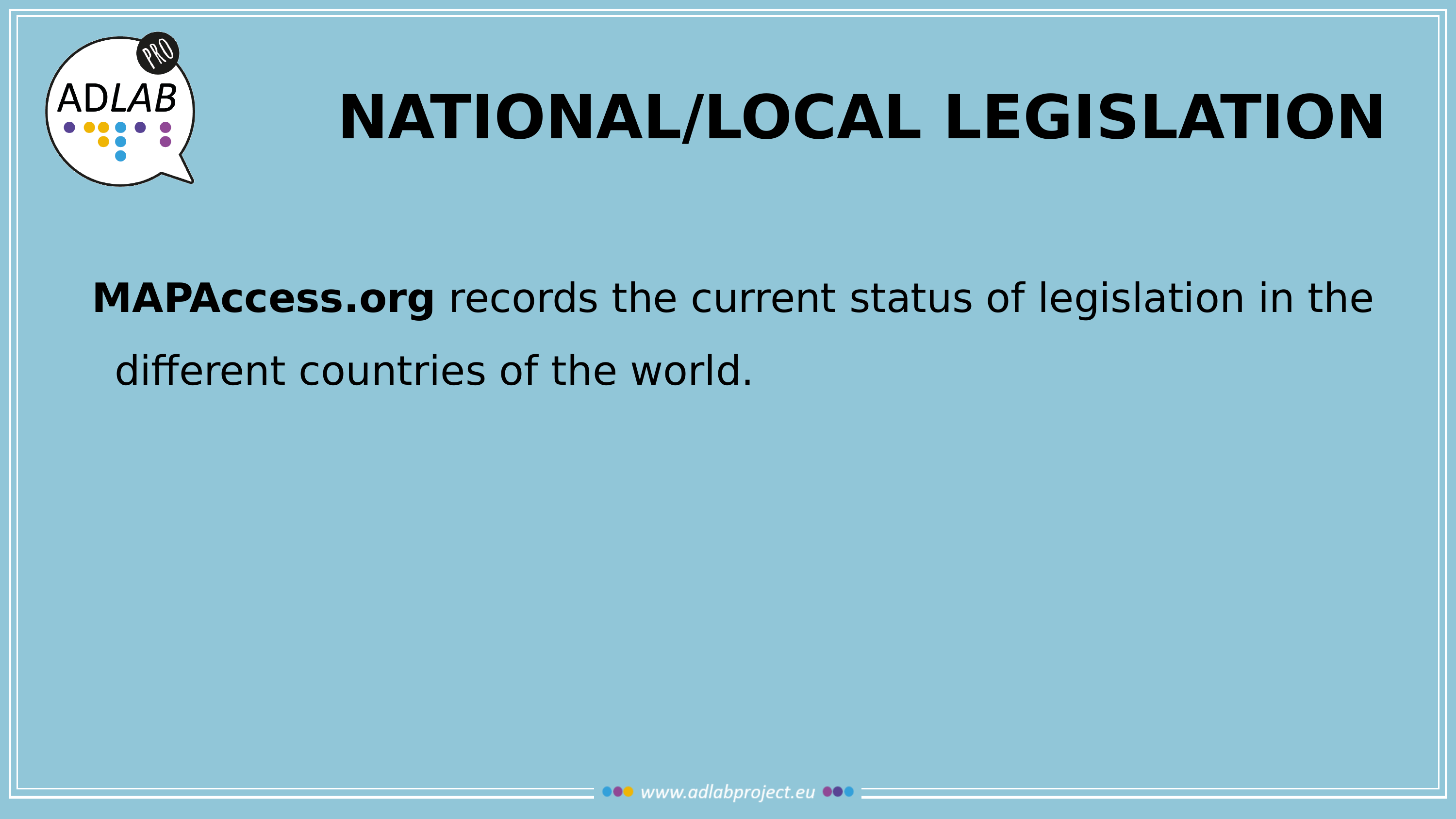

# NATIONAL/LOCAL LEGISLATION
MAPAccess.org records the current status of legislation in the different countries of the world.